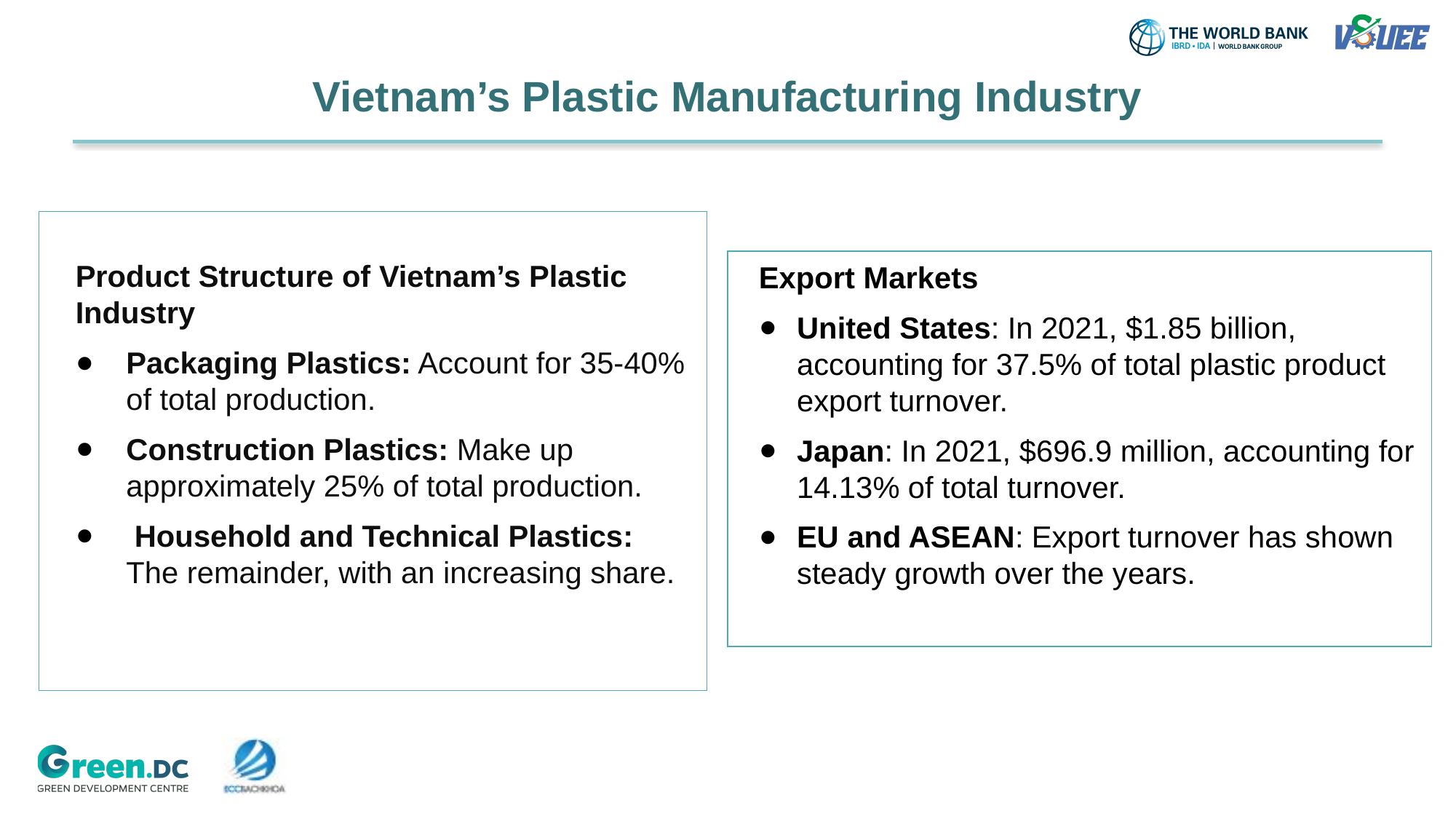

# Vietnam’s Plastic Manufacturing Industry
Product Structure of Vietnam’s Plastic Industry
Packaging Plastics: Account for 35-40% of total production.
Construction Plastics: Make up approximately 25% of total production.
 Household and Technical Plastics: The remainder, with an increasing share.

Export Markets
United States: In 2021, $1.85 billion, accounting for 37.5% of total plastic product export turnover.
Japan: In 2021, $696.9 million, accounting for 14.13% of total turnover.
EU and ASEAN: Export turnover has shown steady growth over the years.